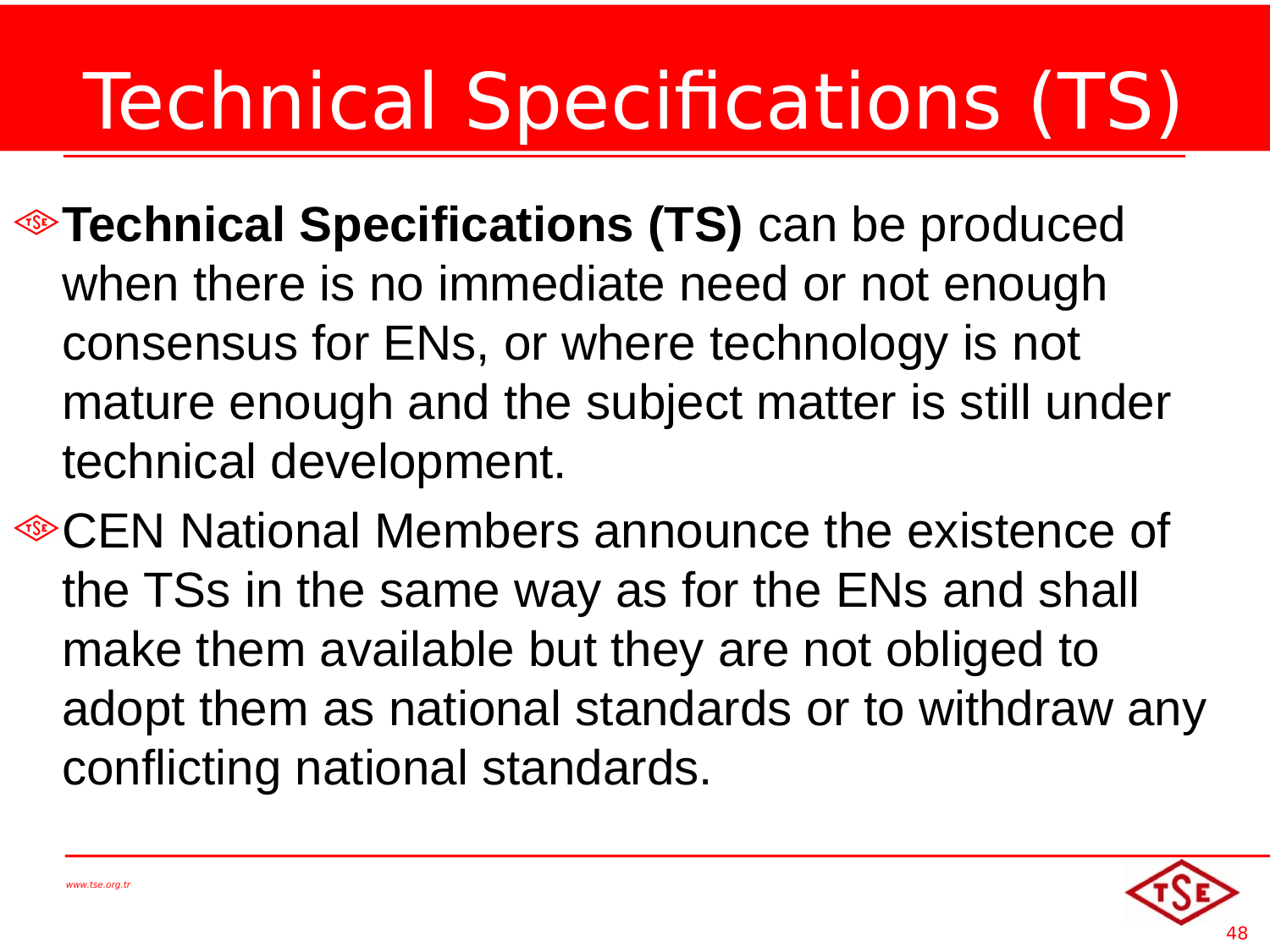

# Technical Specifications (TS)
Technical Specifications (TS) can be produced when there is no immediate need or not enough consensus for ENs, or where technology is not mature enough and the subject matter is still under technical development.
CEN National Members announce the existence of the TSs in the same way as for the ENs and shall make them available but they are not obliged to adopt them as national standards or to withdraw any conflicting national standards.

www.tse.org.tr
48